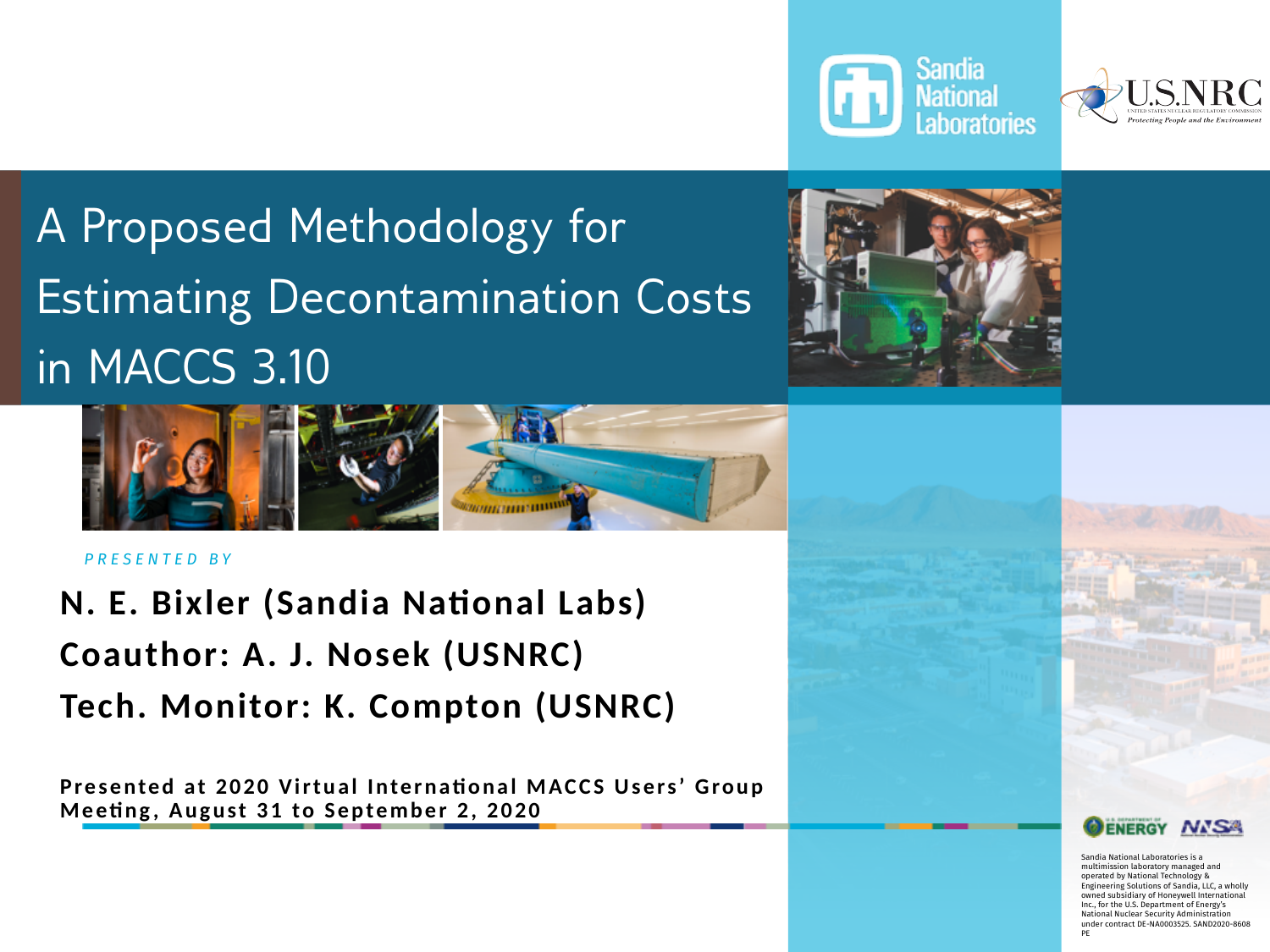

# A Proposed Methodology for Estimating Decontamination Costs  in MACCS 3.10
N. E. Bixler (Sandia National Labs)
Coauthor: A. J. Nosek (USNRC)
Tech. Monitor: K. Compton (USNRC)

Presented at 2020 Virtual International MACCS Users’ Group Meeting, August 31 to September 2, 2020

1